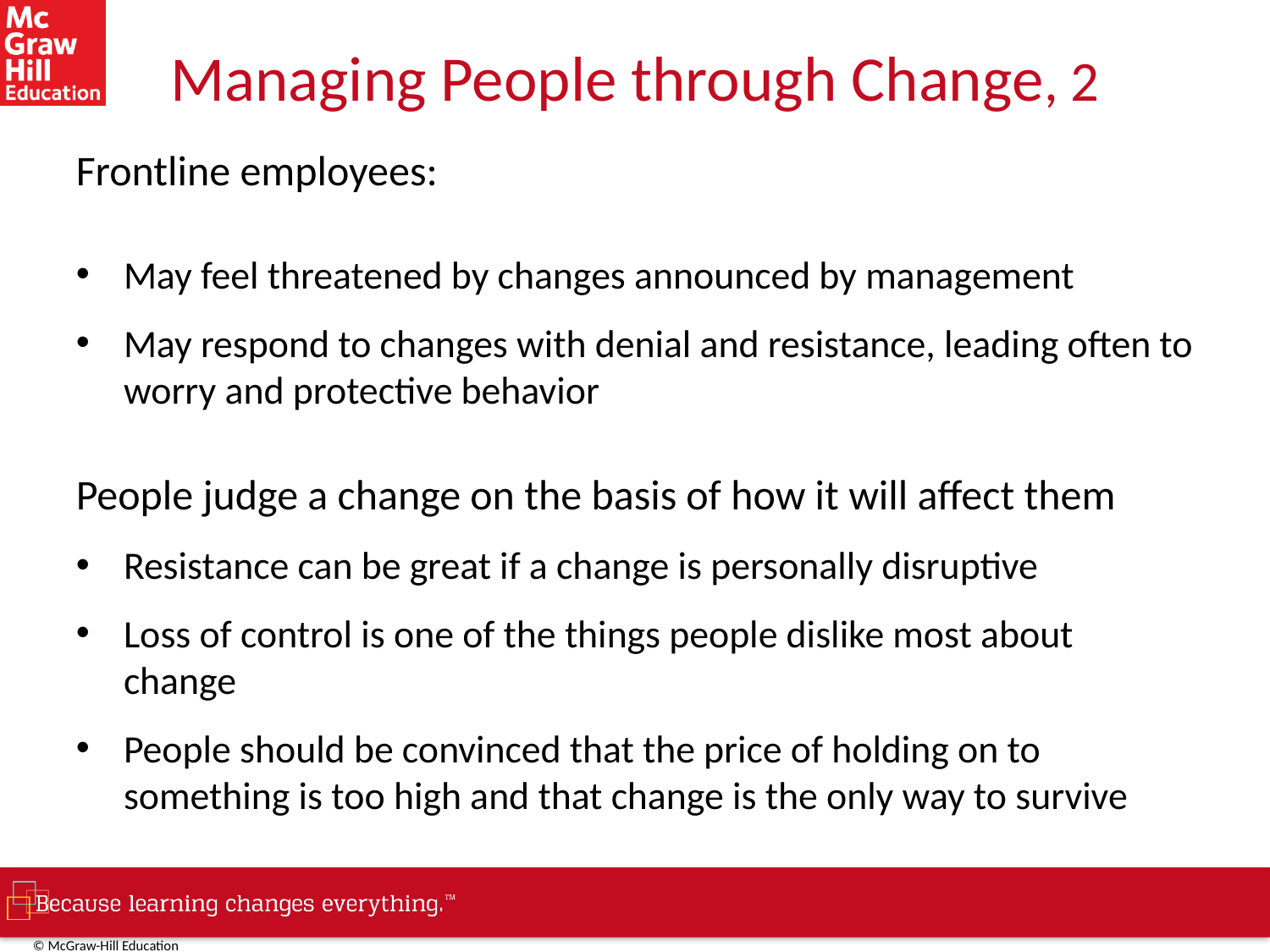

# Managing People through Change, 2
Frontline employees:

May feel threatened by changes announced by management
May respond to changes with denial and resistance, leading often to worry and protective behavior

People judge a change on the basis of how it will affect them
Resistance can be great if a change is personally disruptive
Loss of control is one of the things people dislike most about change
People should be convinced that the price of holding on to something is too high and that change is the only way to survive